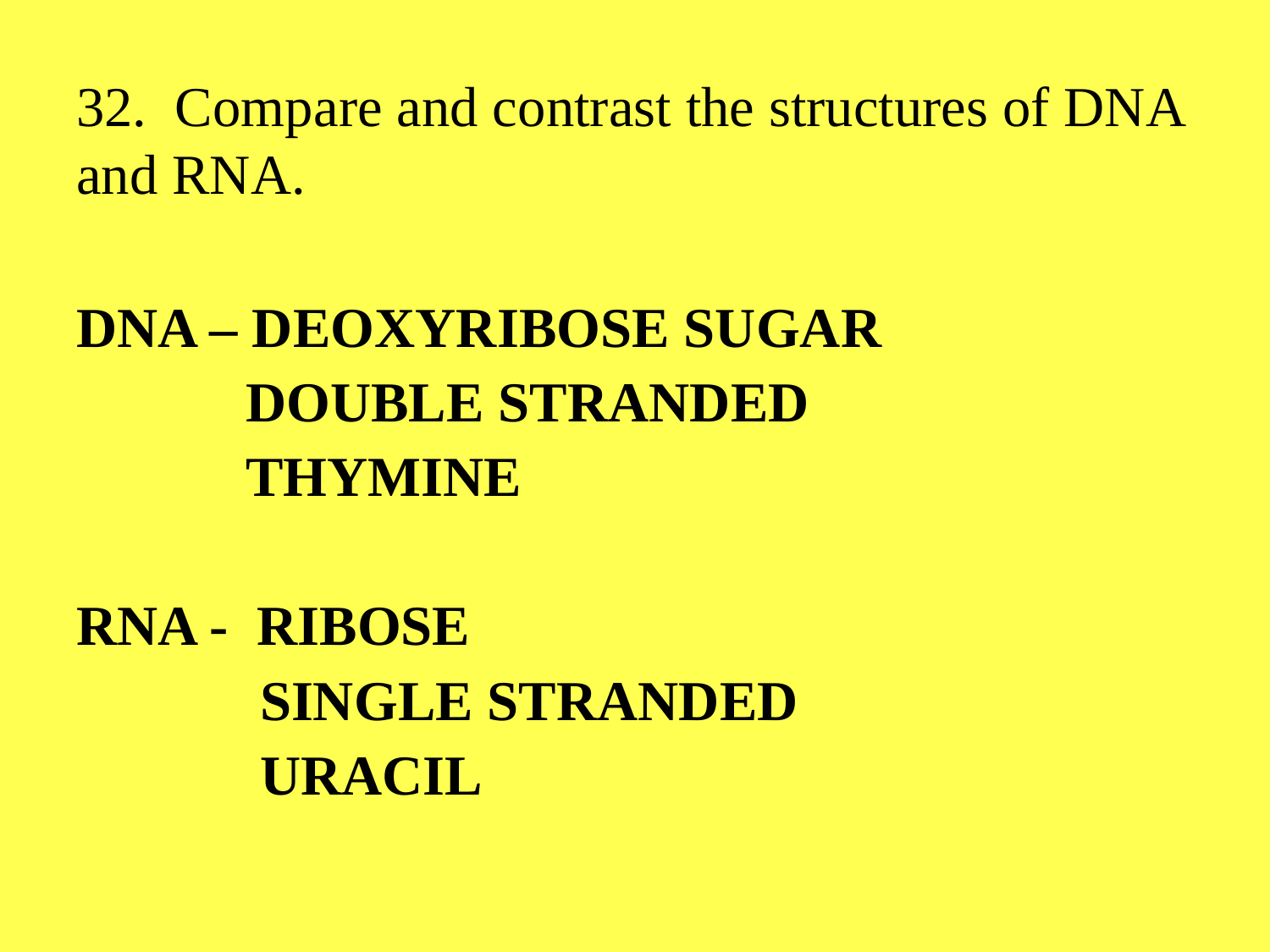

32.  Compare and contrast the structures of DNA and RNA.

DNA – DEOXYRIBOSE SUGAR
	   DOUBLE STRANDED
	   THYMINE

RNA -  RIBOSE
	    SINGLE STRANDED
	    URACIL